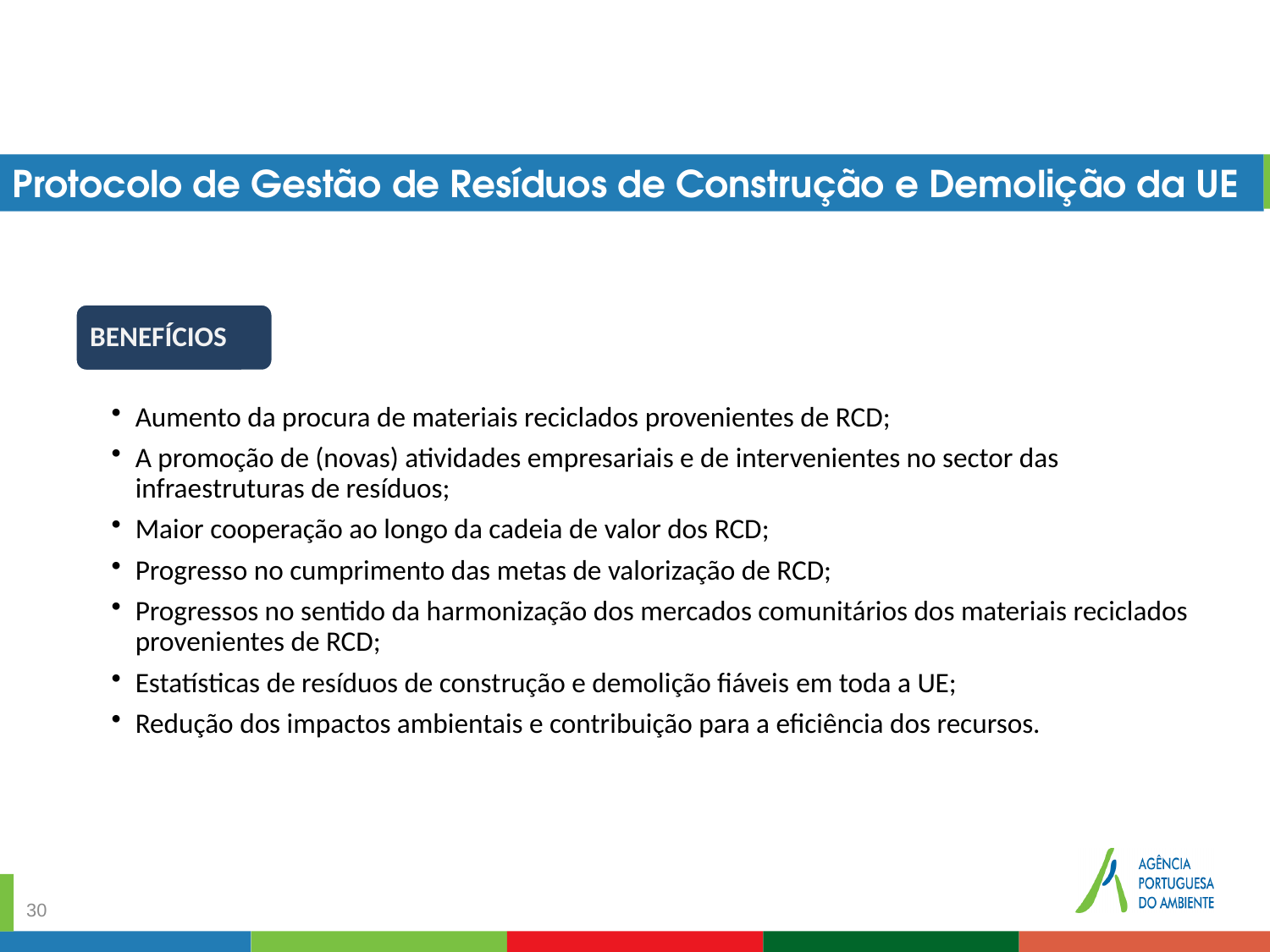

Protocolo de Gestão de Resíduos de Construção e Demolição da UE

BENEFÍCIOS
Aumento da procura de materiais reciclados provenientes de RCD;
A promoção de (novas) atividades empresariais e de intervenientes no sector das infraestruturas de resíduos;
Maior cooperação ao longo da cadeia de valor dos RCD;
Progresso no cumprimento das metas de valorização de RCD;
Progressos no sentido da harmonização dos mercados comunitários dos materiais reciclados provenientes de RCD;
Estatísticas de resíduos de construção e demolição fiáveis ​​em toda a UE;
Redução dos impactos ambientais e contribuição para a eficiência dos recursos.

Aumentar a confiança no processo de gestão dos resíduos de construção e demolição e na qualidade dos materiais reciclados
30